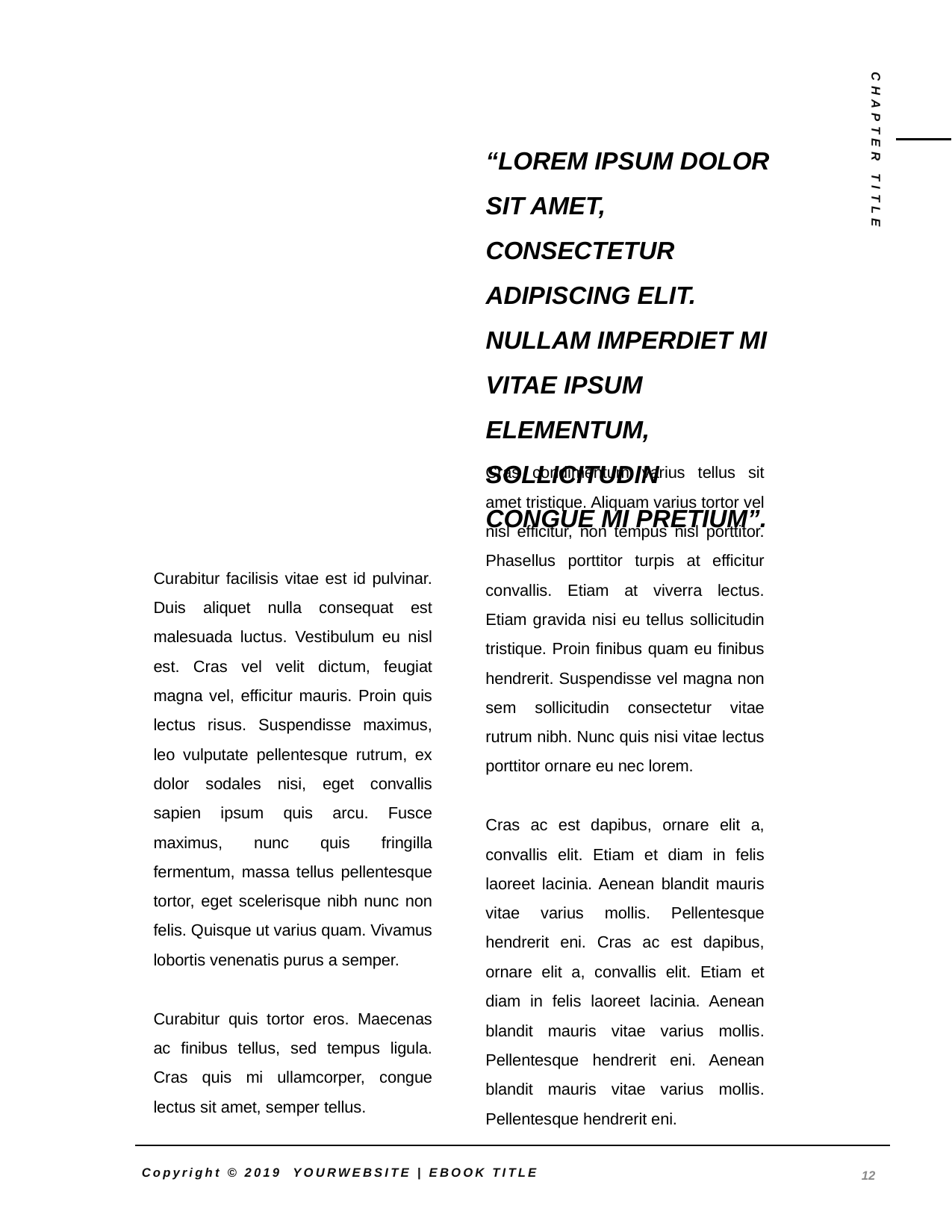

“LOREM IPSUM DOLOR SIT AMET, CONSECTETUR ADIPISCING ELIT. NULLAM IMPERDIET MI VITAE IPSUM ELEMENTUM, SOLLICITUDIN CONGUE MI PRETIUM”.
CHAPTER TITLE
Cras condimentum varius tellus sit amet tristique. Aliquam varius tortor vel nisl efficitur, non tempus nisl porttitor. Phasellus porttitor turpis at efficitur convallis. Etiam at viverra lectus. Etiam gravida nisi eu tellus sollicitudin tristique. Proin finibus quam eu finibus hendrerit. Suspendisse vel magna non sem sollicitudin consectetur vitae rutrum nibh. Nunc quis nisi vitae lectus porttitor ornare eu nec lorem.

Cras ac est dapibus, ornare elit a, convallis elit. Etiam et diam in felis laoreet lacinia. Aenean blandit mauris vitae varius mollis. Pellentesque hendrerit eni. Cras ac est dapibus, ornare elit a, convallis elit. Etiam et diam in felis laoreet lacinia. Aenean blandit mauris vitae varius mollis. Pellentesque hendrerit eni. Aenean blandit mauris vitae varius mollis. Pellentesque hendrerit eni.

Curabitur facilisis vitae est id pulvinar. Duis aliquet nulla consequat est malesuada luctus. Vestibulum eu nisl est. Cras vel velit dictum, feugiat magna vel, efficitur mauris. Proin quis lectus risus. Suspendisse maximus, leo vulputate pellentesque rutrum, ex dolor sodales nisi, eget convallis sapien ipsum quis arcu. Fusce maximus, nunc quis fringilla fermentum, massa tellus pellentesque tortor, eget scelerisque nibh nunc non felis. Quisque ut varius quam. Vivamus lobortis venenatis purus a semper.

Curabitur quis tortor eros. Maecenas ac finibus tellus, sed tempus ligula. Cras quis mi ullamcorper, congue lectus sit amet, semper tellus.
12
Copyright © 2019  YOURWEBSITE | EBOOK TITLE